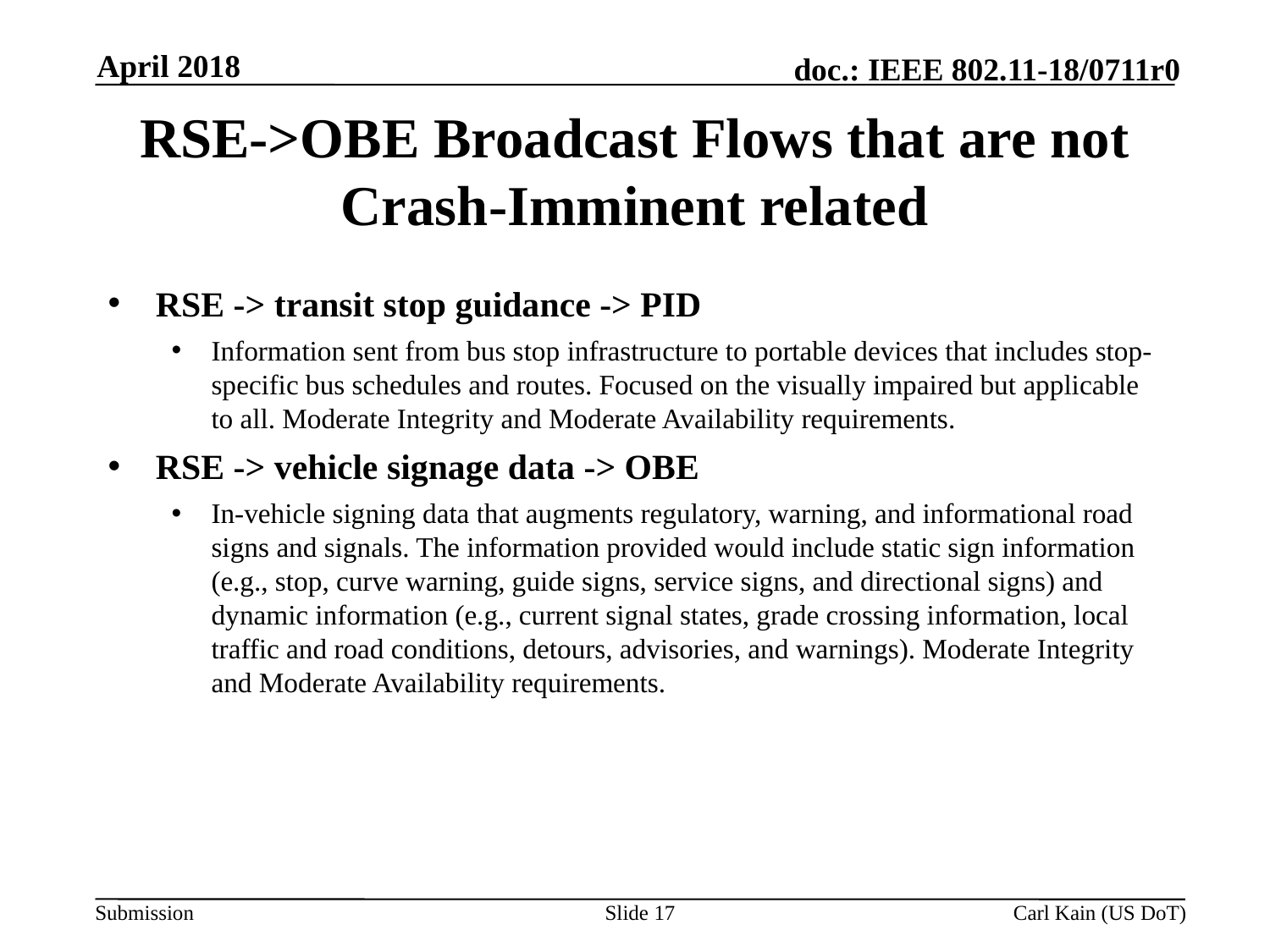

April 2018
# RSE->OBE Broadcast Flows that are not Crash-Imminent related
RSE -> transit stop guidance -> PID
Information sent from bus stop infrastructure to portable devices that includes stop-specific bus schedules and routes. Focused on the visually impaired but applicable to all. Moderate Integrity and Moderate Availability requirements.
RSE -> vehicle signage data -> OBE
In-vehicle signing data that augments regulatory, warning, and informational road signs and signals. The information provided would include static sign information (e.g., stop, curve warning, guide signs, service signs, and directional signs) and dynamic information (e.g., current signal states, grade crossing information, local traffic and road conditions, detours, advisories, and warnings). Moderate Integrity and Moderate Availability requirements.

Slide 17
Carl Kain (US DoT)